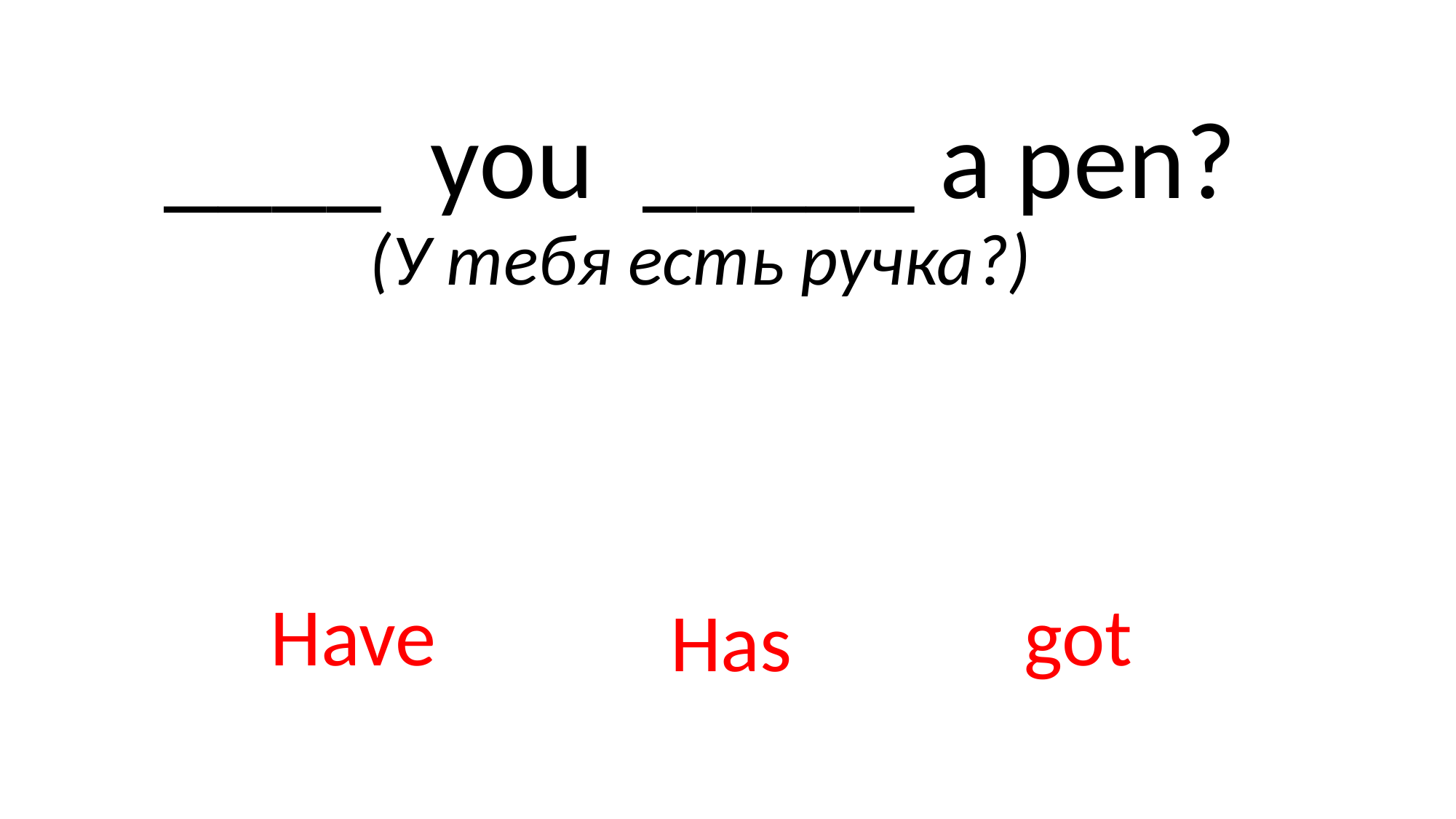

# ____  you  _____ a pen? (У тебя есть ручка?)
Have
got
Has